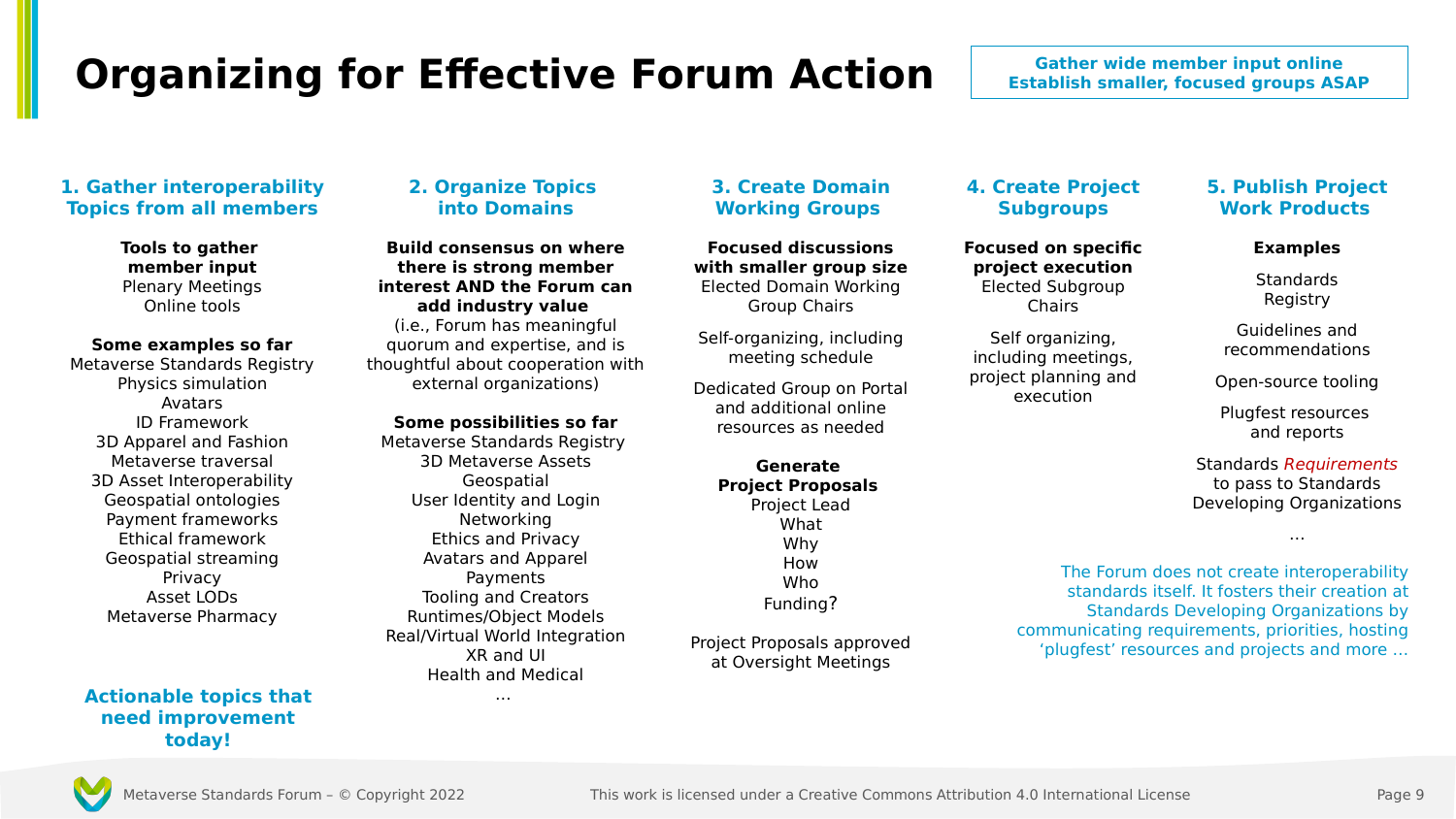

# Organizing for Effective Forum Action
Gather wide member input online
Establish smaller, focused groups ASAP
1. Gather interoperability Topics from all members

Tools to gather
member input
Plenary Meetings
Online tools

Some examples so far
Metaverse Standards Registry
Physics simulation
Avatars
ID Framework
3D Apparel and Fashion
Metaverse traversal
3D Asset Interoperability
Geospatial ontologies
Payment frameworks
Ethical framework
Geospatial streaming
Privacy
Asset LODs
Metaverse Pharmacy
2. Organize Topics
into Domains

Build consensus on where there is strong member interest AND the Forum can add industry value
(i.e., Forum has meaningful quorum and expertise, and is thoughtful about cooperation with external organizations)

Some possibilities so far
Metaverse Standards Registry
3D Metaverse Assets
Geospatial
User Identity and Login
Networking
Ethics and Privacy
Avatars and Apparel
Payments
Tooling and Creators
Runtimes/Object Models
Real/Virtual World Integration
XR and UI
Health and Medical
…
3. Create Domain Working Groups

Focused discussions with smaller group size
Elected Domain Working Group Chairs
Self-organizing, including meeting schedule
Dedicated Group on Portal and additional online resources as needed

Generate
Project Proposals
Project Lead
What
Why
How
Who
Funding?

Project Proposals approved at Oversight Meetings
4. Create Project Subgroups

Focused on specific project execution
Elected Subgroup Chairs
Self organizing, including meetings, project planning and execution
5. Publish Project Work Products

Examples
Standards
Registry
Guidelines and recommendations
Open-source tooling
Plugfest resources
and reports
Standards Requirements to pass to Standards Developing Organizations
…
The Forum does not create interoperability standards itself. It fosters their creation at Standards Developing Organizations by communicating requirements, priorities, hosting ‘plugfest’ resources and projects and more …

Actionable topics that need improvement today!